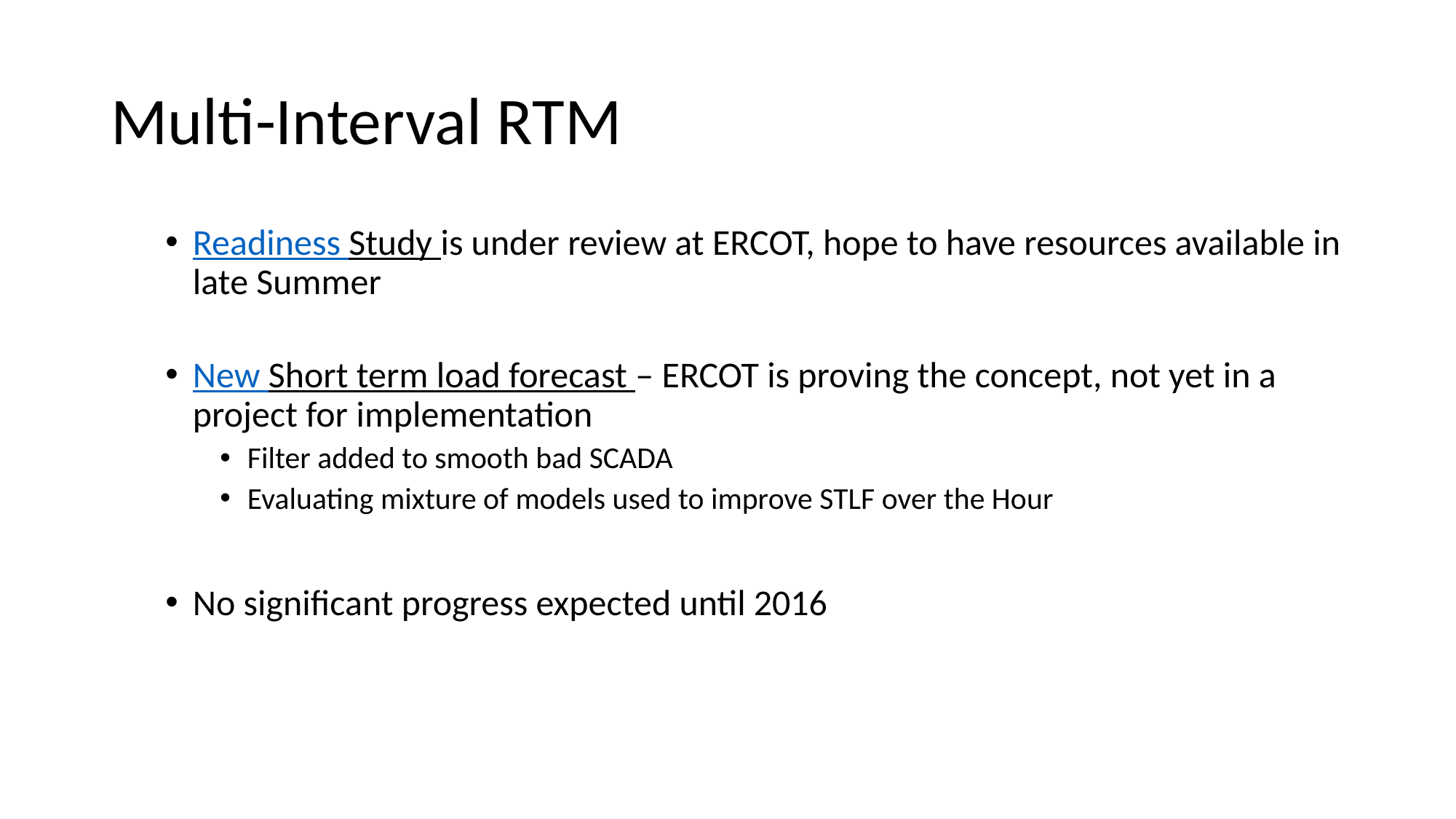

# Multi-Interval RTM
Readiness Study is under review at ERCOT, hope to have resources available in late Summer

New Short term load forecast – ERCOT is proving the concept, not yet in a project for implementation
Filter added to smooth bad SCADA
Evaluating mixture of models used to improve STLF over the Hour

No significant progress expected until 2016